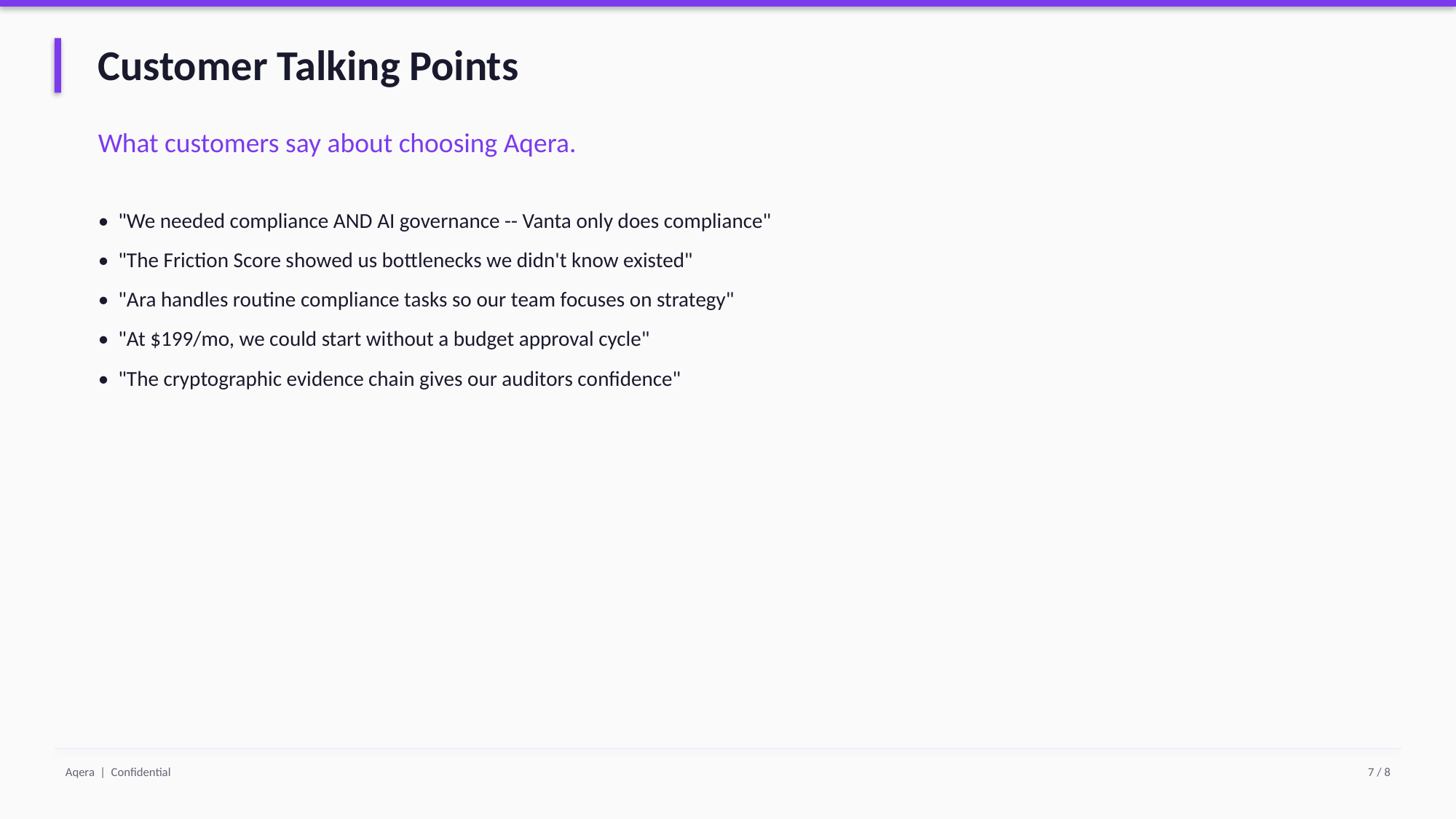

Customer Talking Points

What customers say about choosing Aqera.
•  "We needed compliance AND AI governance -- Vanta only does compliance"
•  "The Friction Score showed us bottlenecks we didn't know existed"
•  "Ara handles routine compliance tasks so our team focuses on strategy"
•  "At $199/mo, we could start without a budget approval cycle"
•  "The cryptographic evidence chain gives our auditors confidence"

Aqera  |  Confidential
7 / 8